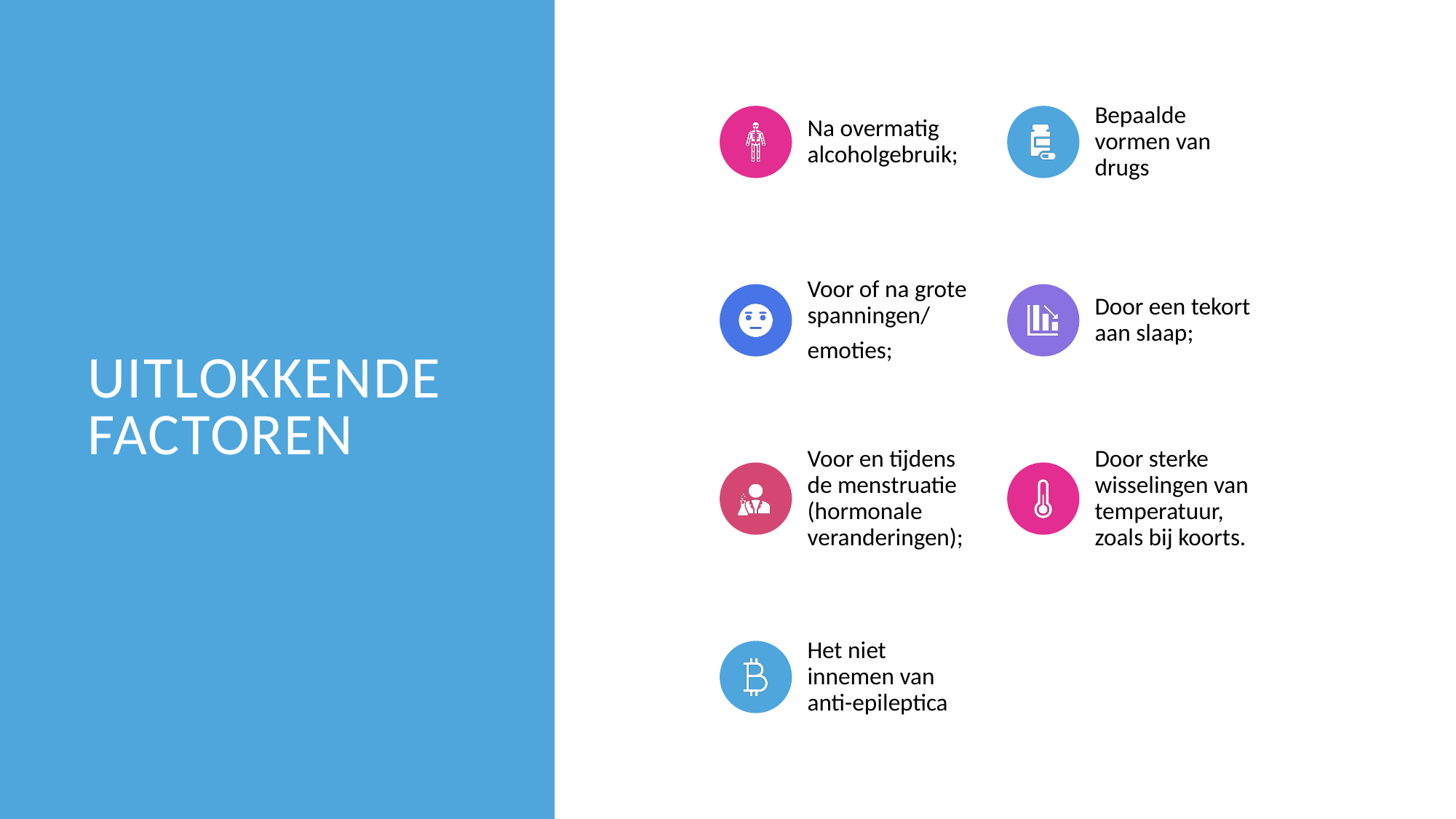

# Uitlokkende factoren
Na overmatig alcoholgebruik;
Bepaalde vormen van drugs
Voor of na grote spanningen/
emoties;
Door een tekort aan slaap;
Voor en tijdens de menstruatie (hormonale veranderingen);
Door sterke wisselingen van temperatuur, zoals bij koorts.
Het niet innemen van anti-epileptica